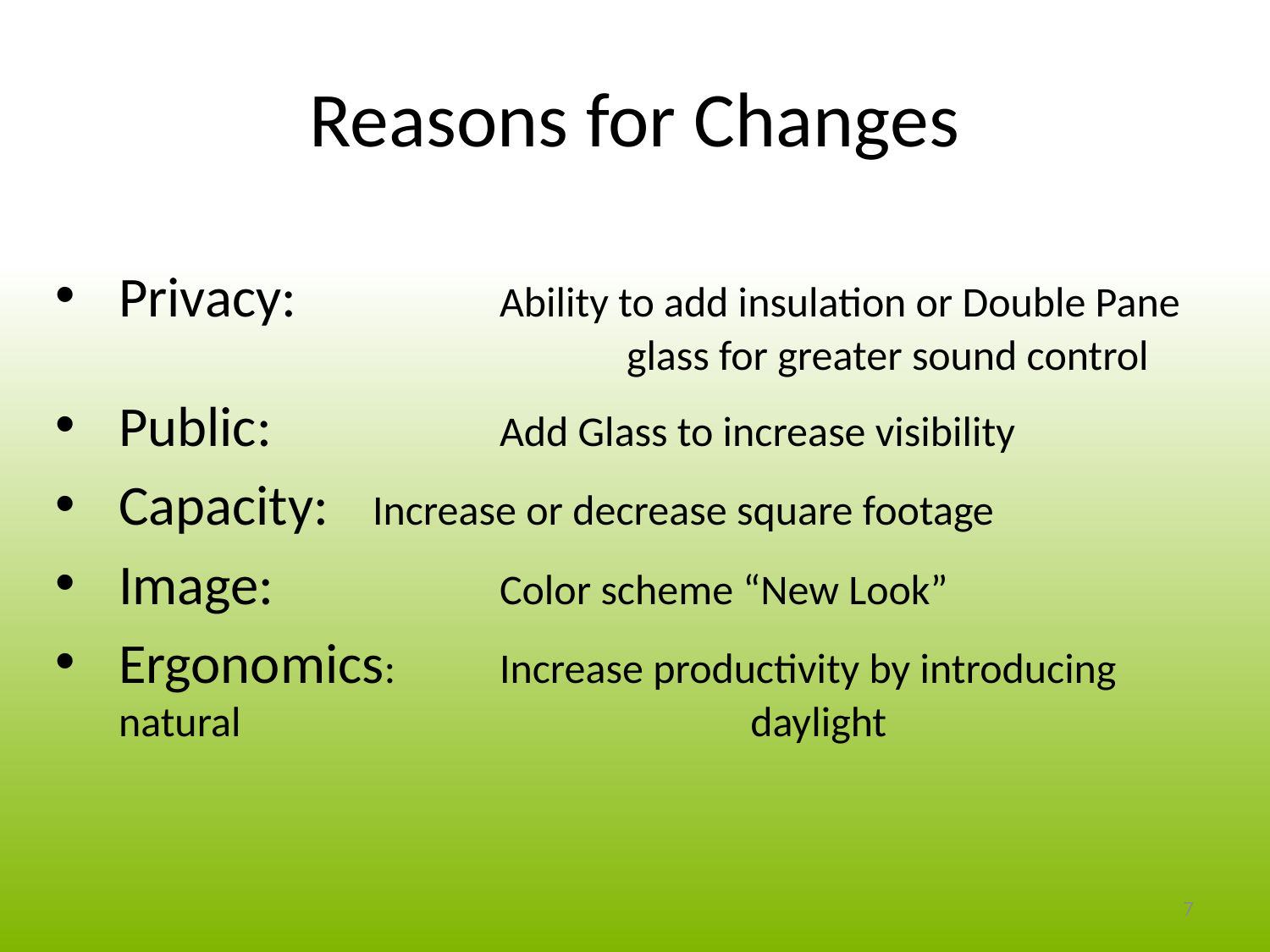

Reasons for Changes
Privacy:		Ability to add insulation or Double Pane 				glass for greater sound control
Public:		Add Glass to increase visibility
Capacity:	Increase or decrease square footage
Image:		Color scheme “New Look”
Ergonomics:	Increase productivity by introducing natural 			             daylight

7